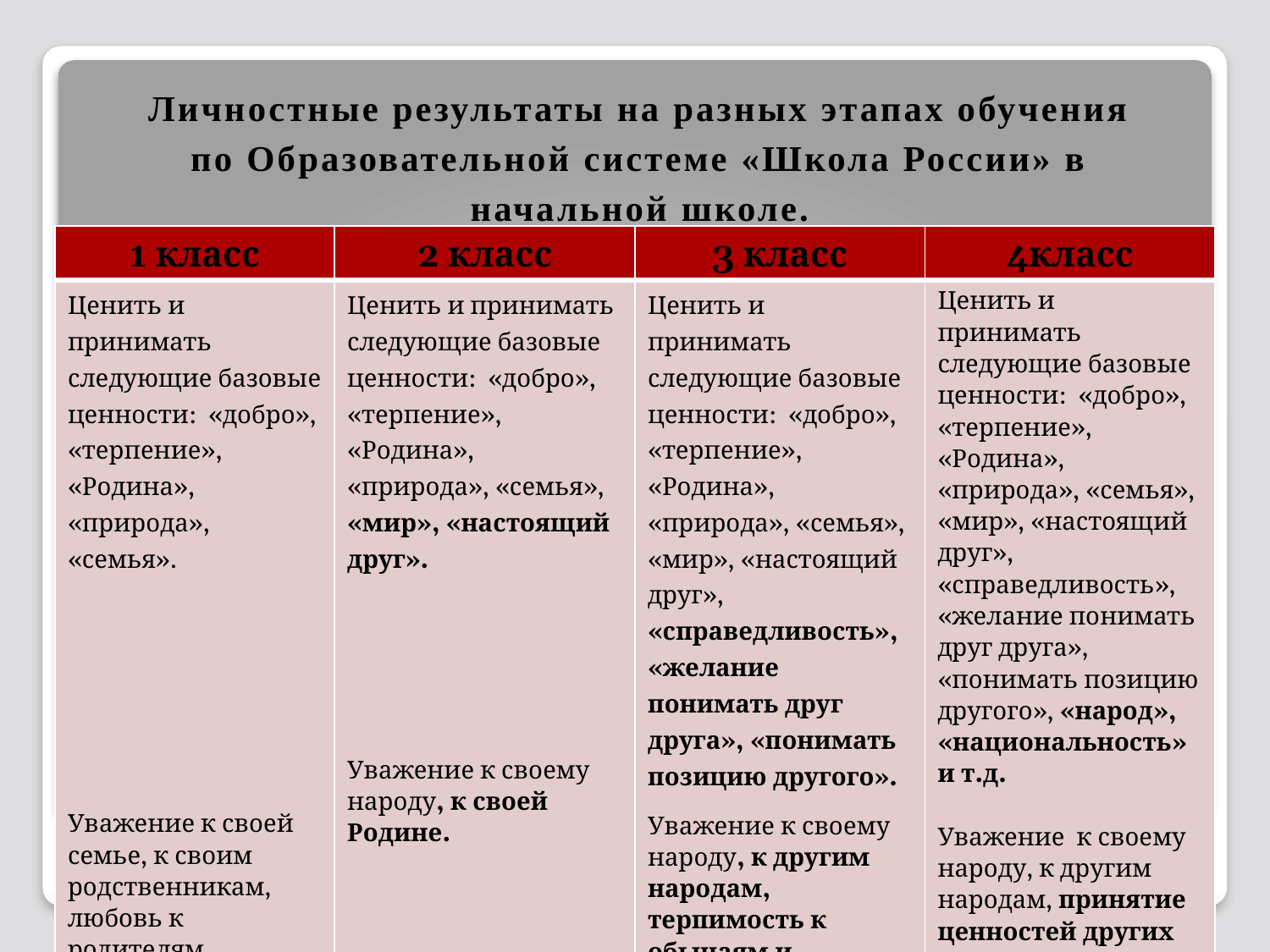

Личностные результаты на разных этапах обучения
по Образовательной системе «Школа России» в начальной школе.

| 1 класс | 2 класс | 3 класс | 4класс |
| --- | --- | --- | --- |
| Ценить и принимать следующие базовые ценности:  «добро», «терпение», «Родина», «природа», «семья». Уважение к своей семье, к своим родственникам, любовь к родителям. | Ценить и принимать следующие базовые ценности:  «добро», «терпение», «Родина», «природа», «семья», «мир», «настоящий друг». Уважение к своему народу, к своей Родине. | Ценить и принимать следующие базовые ценности:  «добро», «терпение», «Родина», «природа», «семья», «мир», «настоящий друг», «справедливость», «желание понимать друг друга», «понимать позицию другого». Уважение к своему народу, к другим народам, терпимость к обычаям и традициям других народов. | Ценить и принимать следующие базовые ценности:  «добро», «терпение», «Родина», «природа», «семья», «мир», «настоящий друг», «справедливость», «желание понимать друг друга», «понимать позицию другого», «народ», «национальность» и т.д. Уважение  к своему народу, к другим народам, принятие ценностей других народов. |